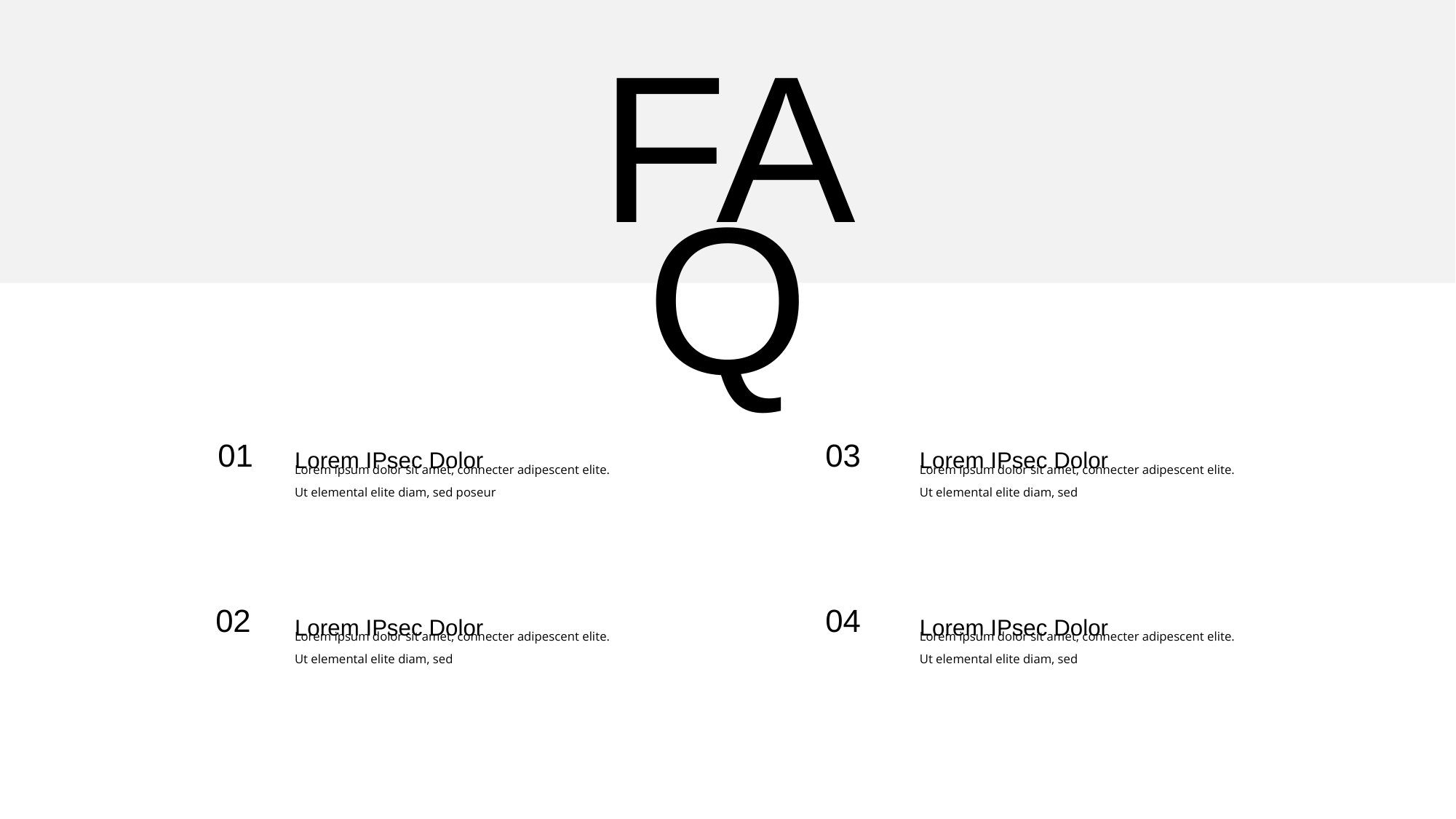

FAQ
Lorem IPsec Dolor
Lorem ipsum dolor sit amet, connecter adipescent elite.
Ut elemental elite diam, sed poseur
01
02
Lorem IPsec Dolor
Lorem ipsum dolor sit amet, connecter adipescent elite.
Ut elemental elite diam, sed
Lorem IPsec Dolor
Lorem ipsum dolor sit amet, connecter adipescent elite.
Ut elemental elite diam, sed
03
04
Lorem IPsec Dolor
Lorem ipsum dolor sit amet, connecter adipescent elite.
Ut elemental elite diam, sed